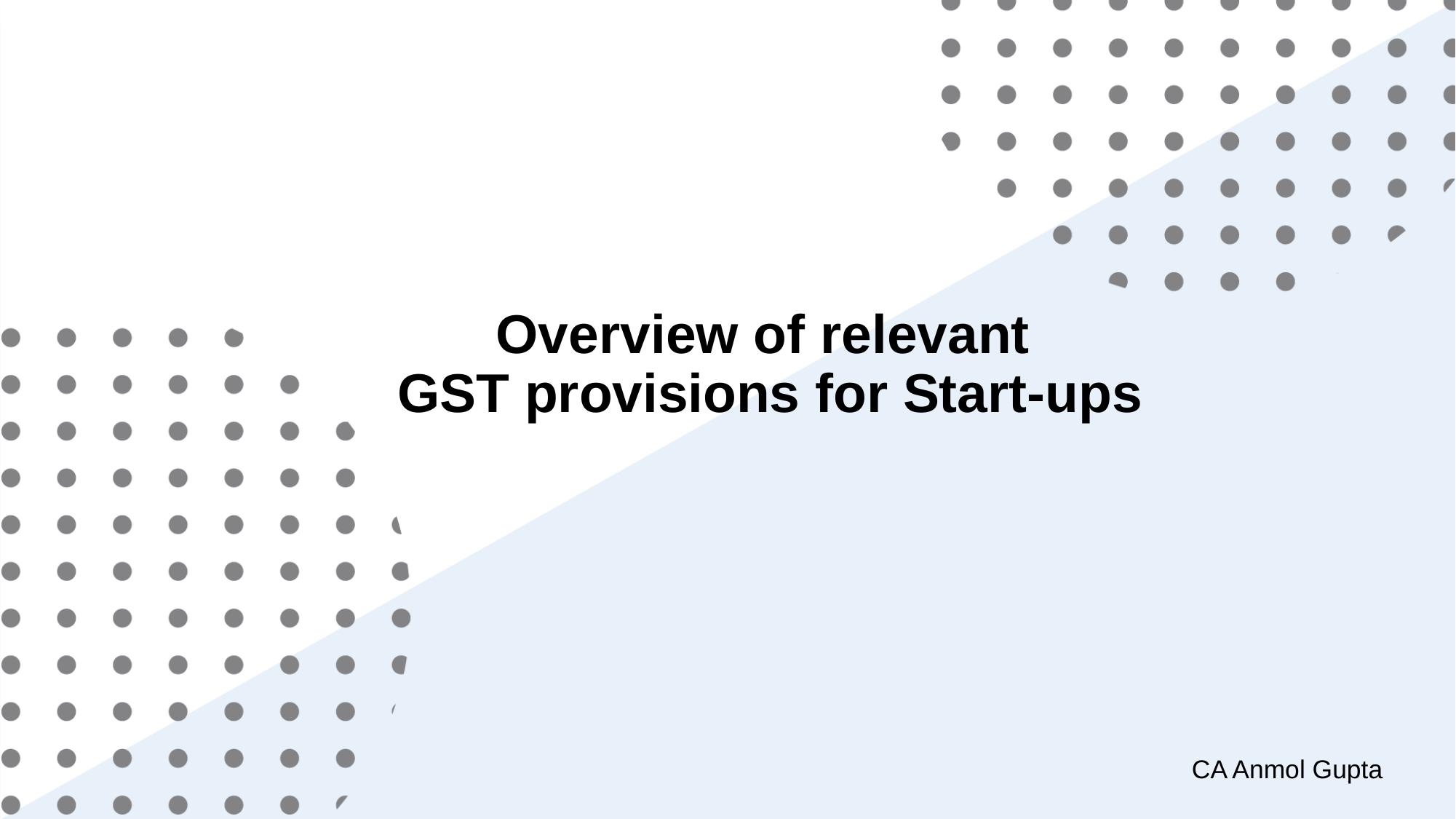

Overview of relevant
GST provisions for Start-ups
CA Anmol Gupta